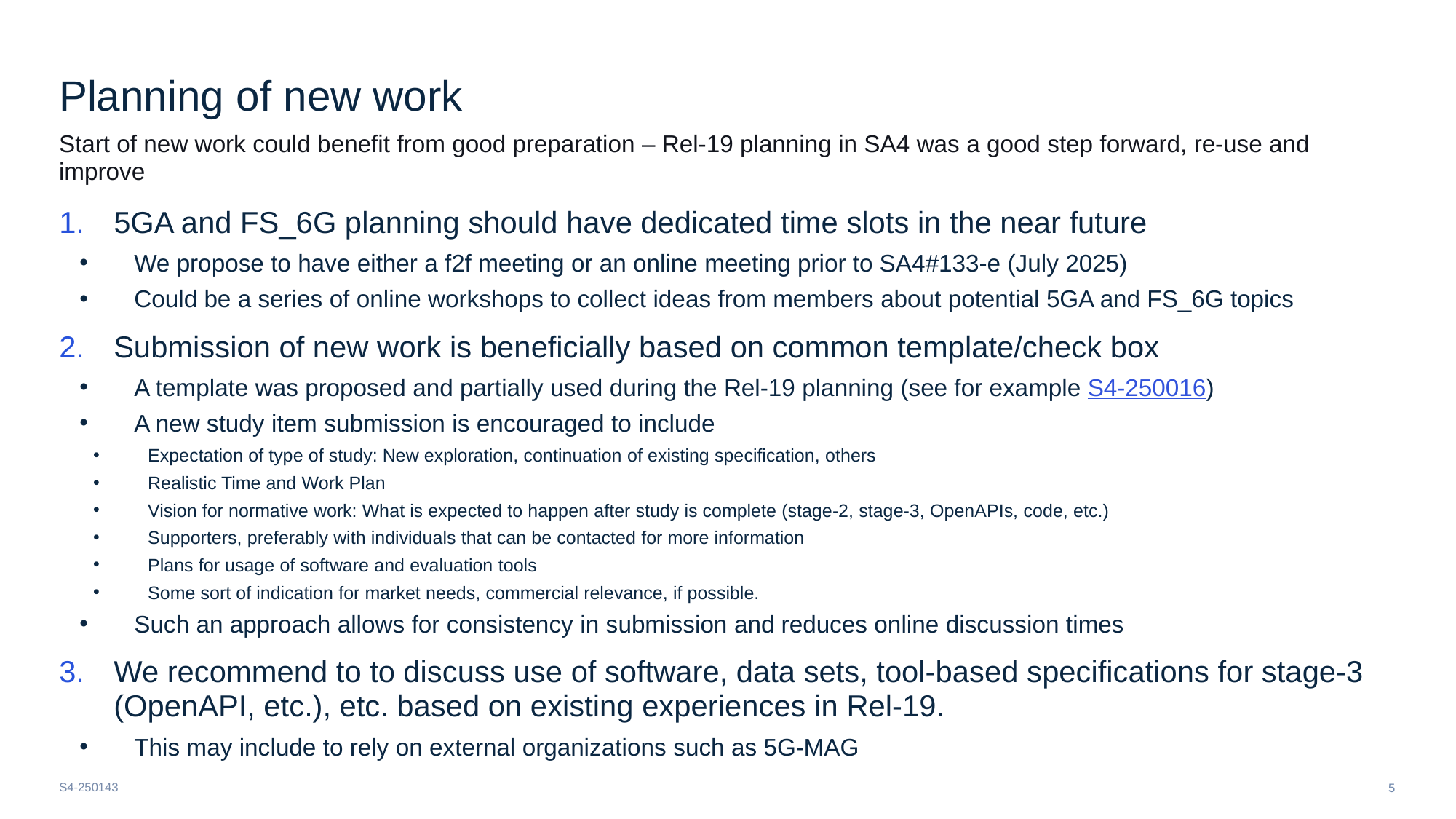

# Planning of new work
Start of new work could benefit from good preparation – Rel-19 planning in SA4 was a good step forward, re-use and improve
5GA and FS_6G planning should have dedicated time slots in the near future
We propose to have either a f2f meeting or an online meeting prior to SA4#133-e (July 2025)
Could be a series of online workshops to collect ideas from members about potential 5GA and FS_6G topics
Submission of new work is beneficially based on common template/check box
A template was proposed and partially used during the Rel-19 planning (see for example S4-250016)
A new study item submission is encouraged to include
Expectation of type of study: New exploration, continuation of existing specification, others
Realistic Time and Work Plan
Vision for normative work: What is expected to happen after study is complete (stage-2, stage-3, OpenAPIs, code, etc.)
Supporters, preferably with individuals that can be contacted for more information
Plans for usage of software and evaluation tools
Some sort of indication for market needs, commercial relevance, if possible.
Such an approach allows for consistency in submission and reduces online discussion times
We recommend to to discuss use of software, data sets, tool-based specifications for stage-3 (OpenAPI, etc.), etc. based on existing experiences in Rel-19.
This may include to rely on external organizations such as 5G-MAG

S4-250143